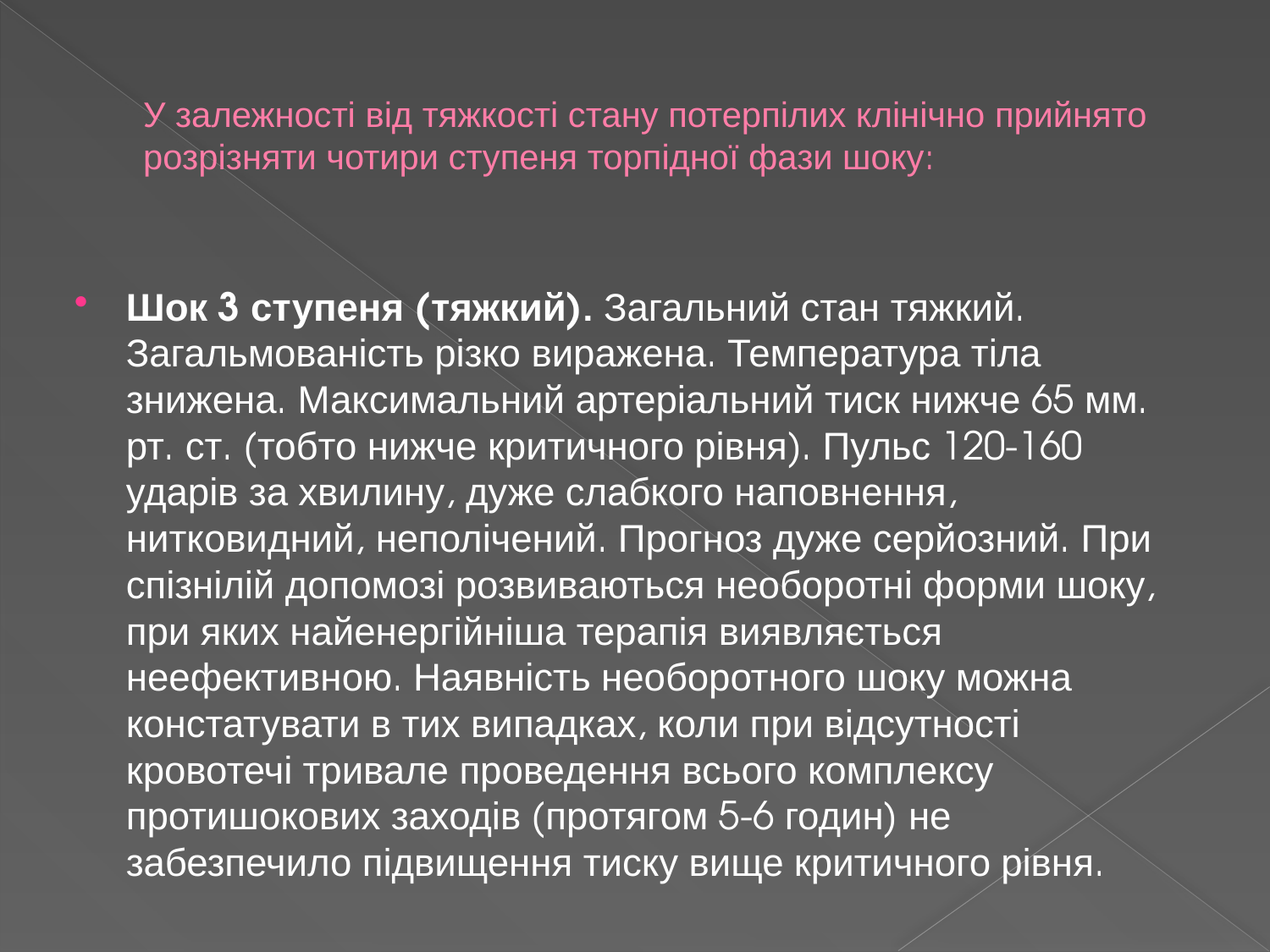

# У залежності від тяжкості стану потерпілих клінічно прийнято розрізняти чотири ступеня торпідної фази шоку:
Шок 3 ступеня (тяжкий). Загальний стан тяжкий. Загальмованість різко виражена. Температура тіла знижена. Максимальний артеріальний тиск нижче 65 мм. рт. ст. (тобто нижче критичного рівня). Пульс 120-160 ударів за хвилину, дуже слабкого наповнення, нитковидний, неполічений. Прогноз дуже серйозний. При спізнілій допомозі розвиваються необоротні форми шоку, при яких найенергійніша терапія виявляється неефективною. Наявність необоротного шоку можна констатувати в тих випадках, коли при відсутності кровотечі тривале проведення всього комплексу протишокових заходів (протягом 5-6 годин) не забезпечило підвищення тиску вище критичного рівня.